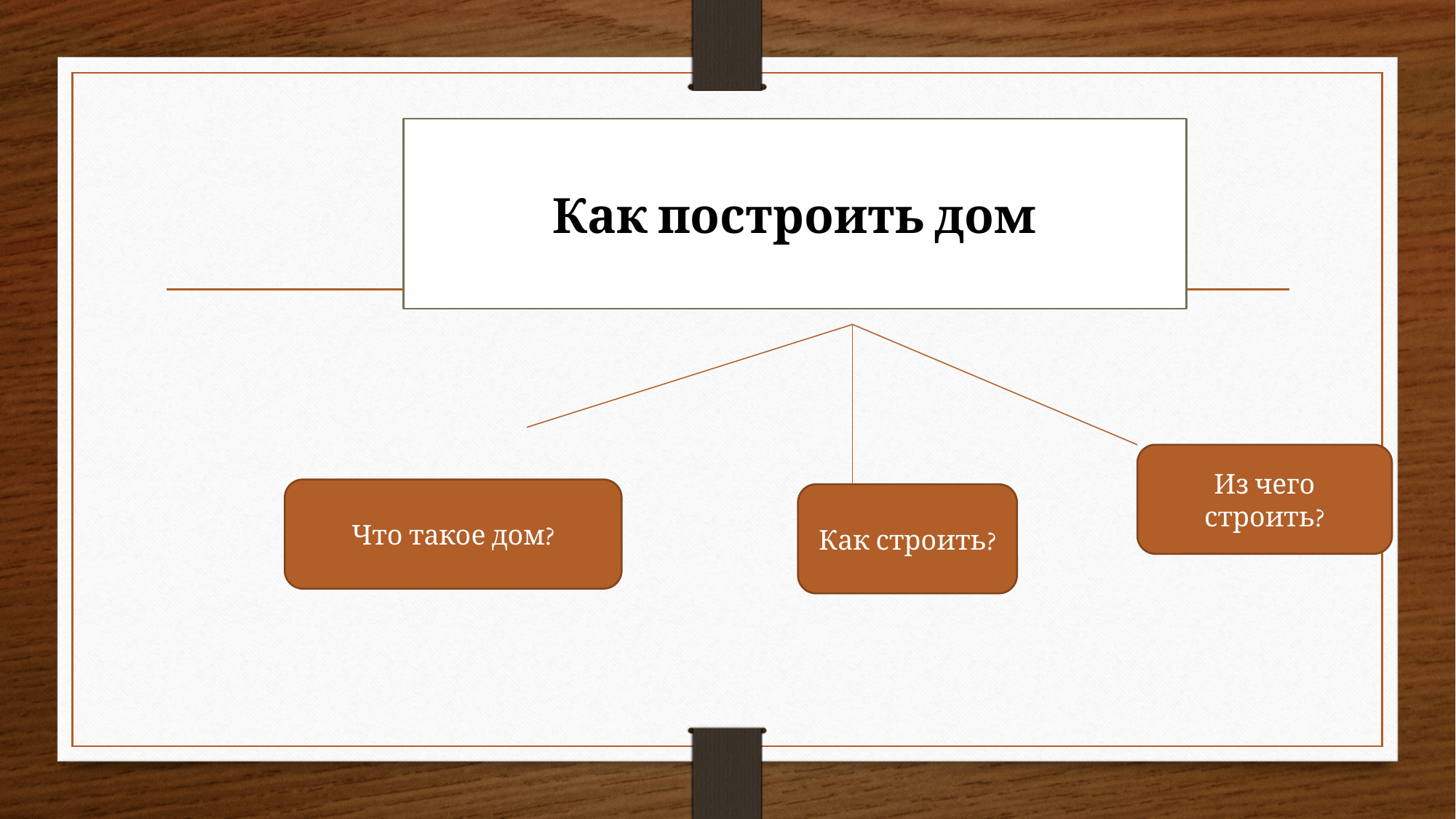

#
Как построить дом
Из чего строить?
Что такое дом?
Как строить?